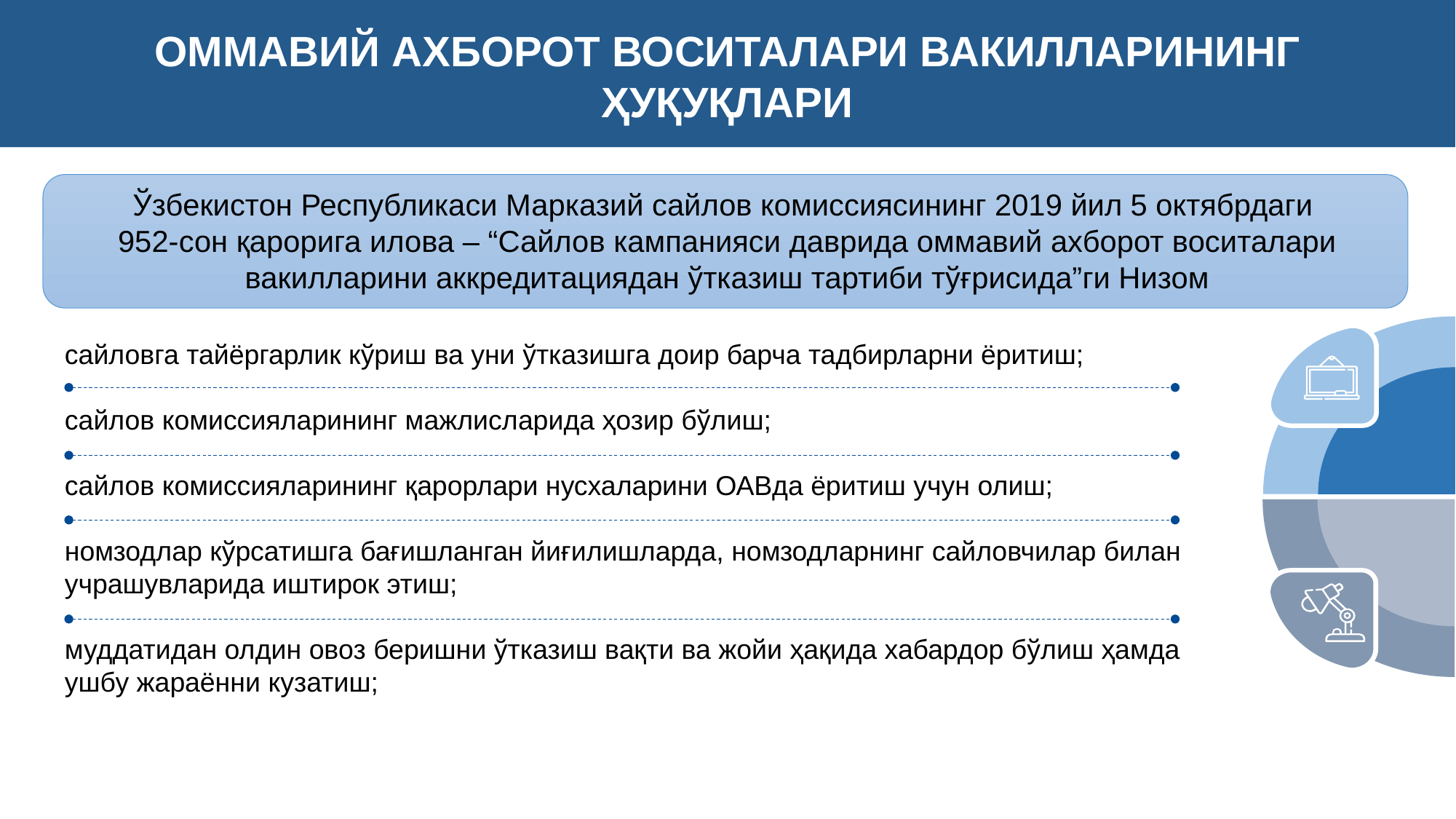

ОММАВИЙ АХБОРОТ ВОСИТАЛАРИ ВАКИЛЛАРИНИНГ ҲУҚУҚЛАРИ

Ўзбекистон Республикаси Марказий сайлов комиссиясининг 2019 йил 5 октябрдаги  952-сон қарорига илова – “Сайлов кампанияси даврида оммавий ахборот воситалари вакилларини аккредитациядан ўтказиш тартиби тўғрисида”ги Низом

сайловга тайёргарлик кўриш ва уни ўтказишга доир барча тадбирларни ёритиш;

сайлов комиссияларининг мажлисларида ҳозир бўлиш;

сайлов комиссияларининг қарорлари нусхаларини ОАВда ёритиш учун олиш;

номзодлар кўрсатишга бағишланган йиғилишларда, номзодларнинг сайловчилар билан учрашувларида иштирок этиш;

муддатидан олдин овоз беришни ўтказиш вақти ва жойи ҳақида хабардор бўлиш ҳамда ушбу жараённи кузатиш;